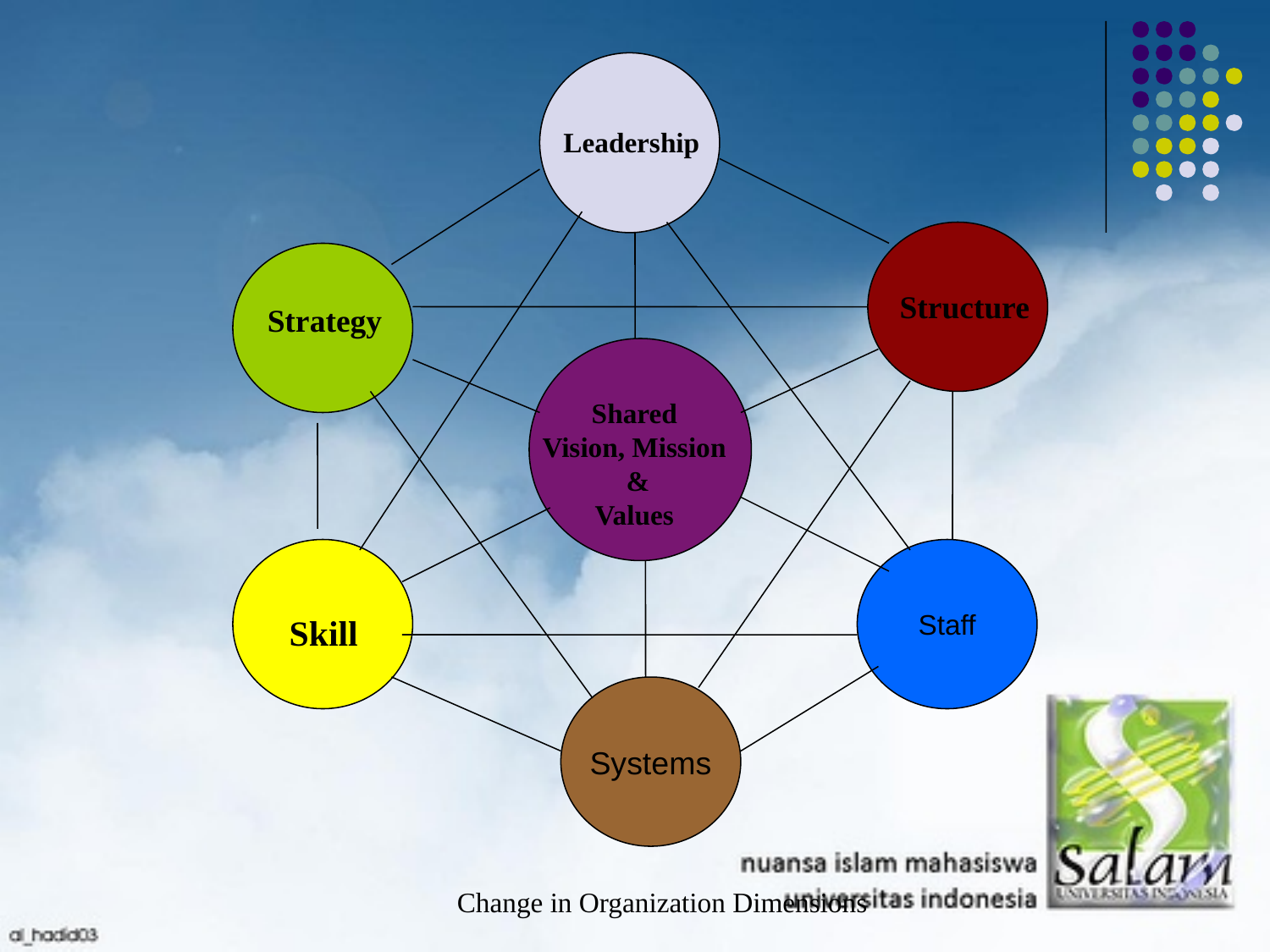

Leadership

Structure

Strategy

Shared
Vision, Mission
 &
Values

Staff

    Skill

Systems
Change in Organization Dimensions